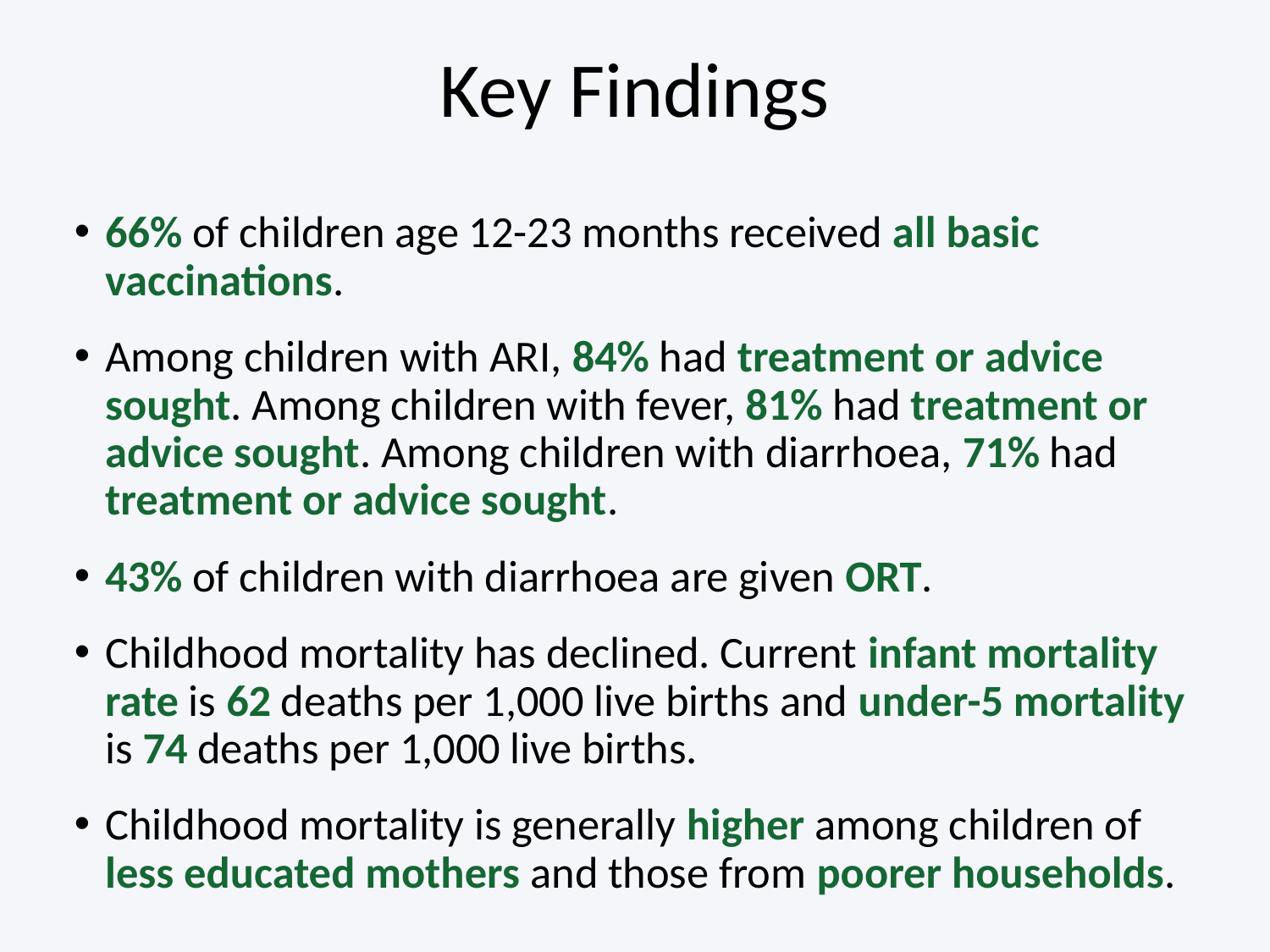

# Key Findings
66% of children age 12-23 months received all basic vaccinations.
Among children with ARI, 84% had treatment or advice sought. Among children with fever, 81% had treatment or advice sought. Among children with diarrhoea, 71% had treatment or advice sought.
43% of children with diarrhoea are given ORT.
Childhood mortality has declined. Current infant mortality rate is 62 deaths per 1,000 live births and under-5 mortality is 74 deaths per 1,000 live births.
Childhood mortality is generally higher among children of less educated mothers and those from poorer households.